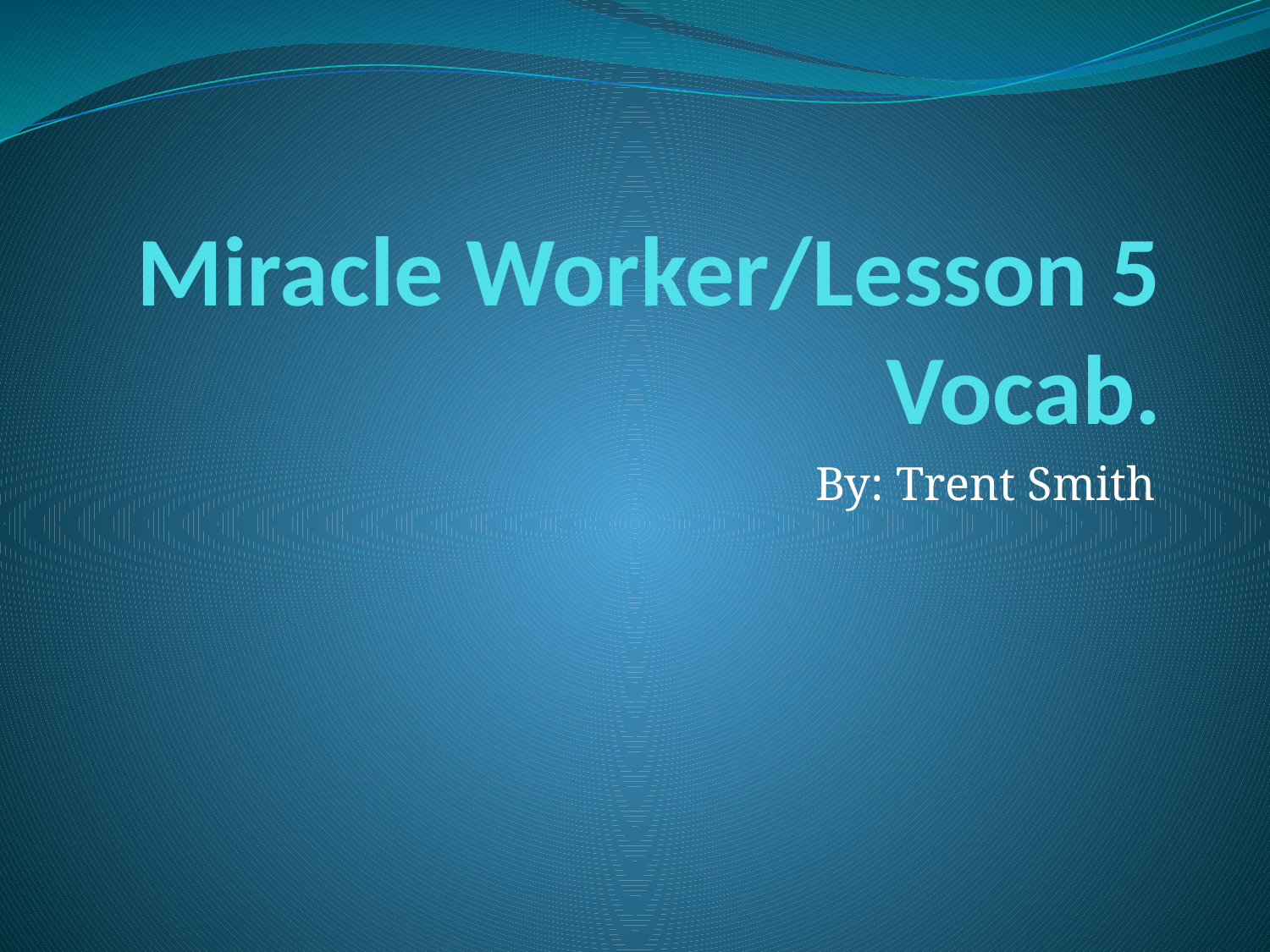

# Miracle Worker/Lesson 5 Vocab.
By: Trent Smith